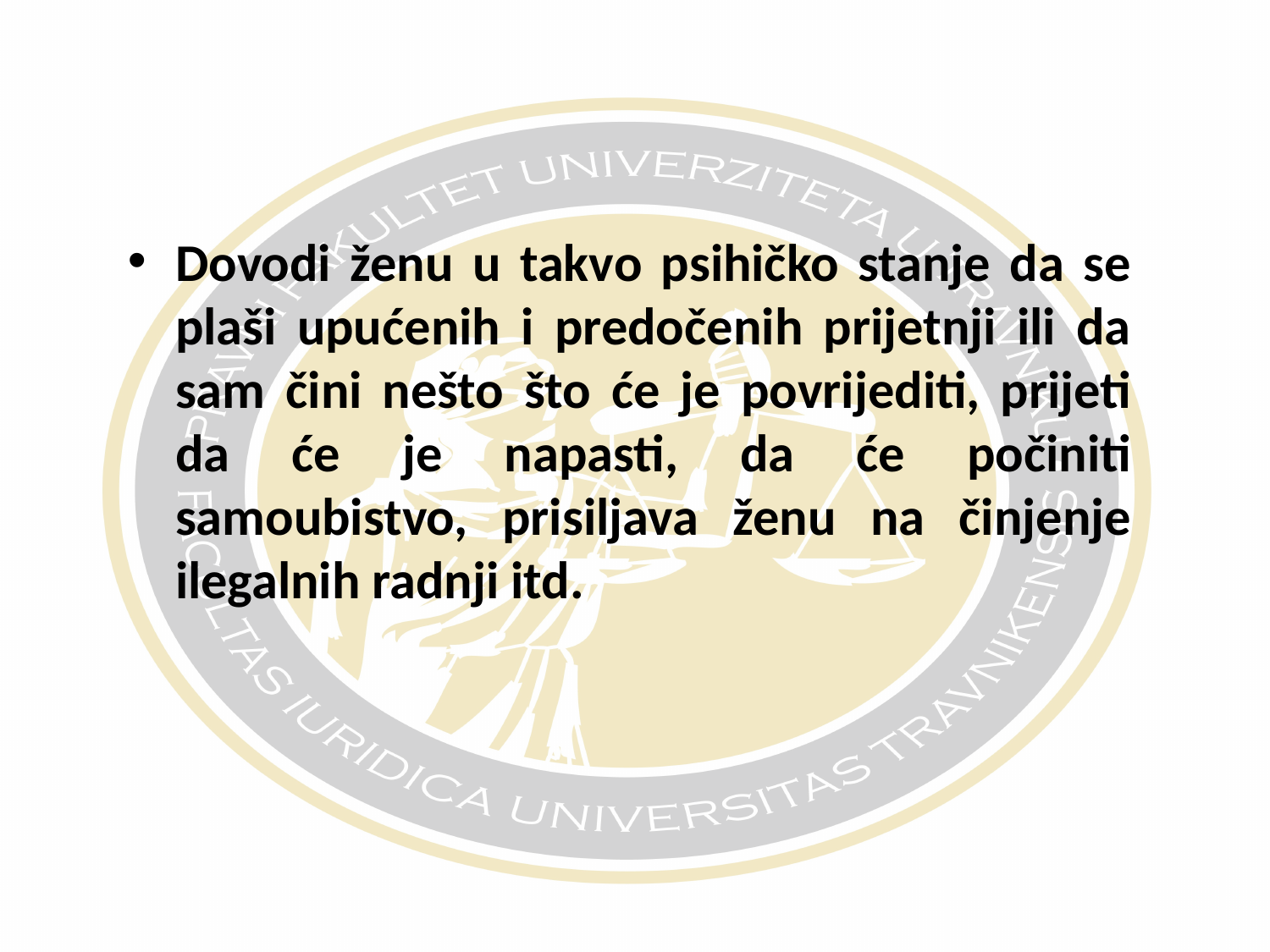

#
Dovodi ženu u takvo psihičko stanje da se plaši upućenih i predočenih prijetnji ili da sam čini nešto što će je povrijediti, prijeti da će je napasti, da će počiniti samoubistvo, prisiljava ženu na činjenje ilegalnih radnji itd.